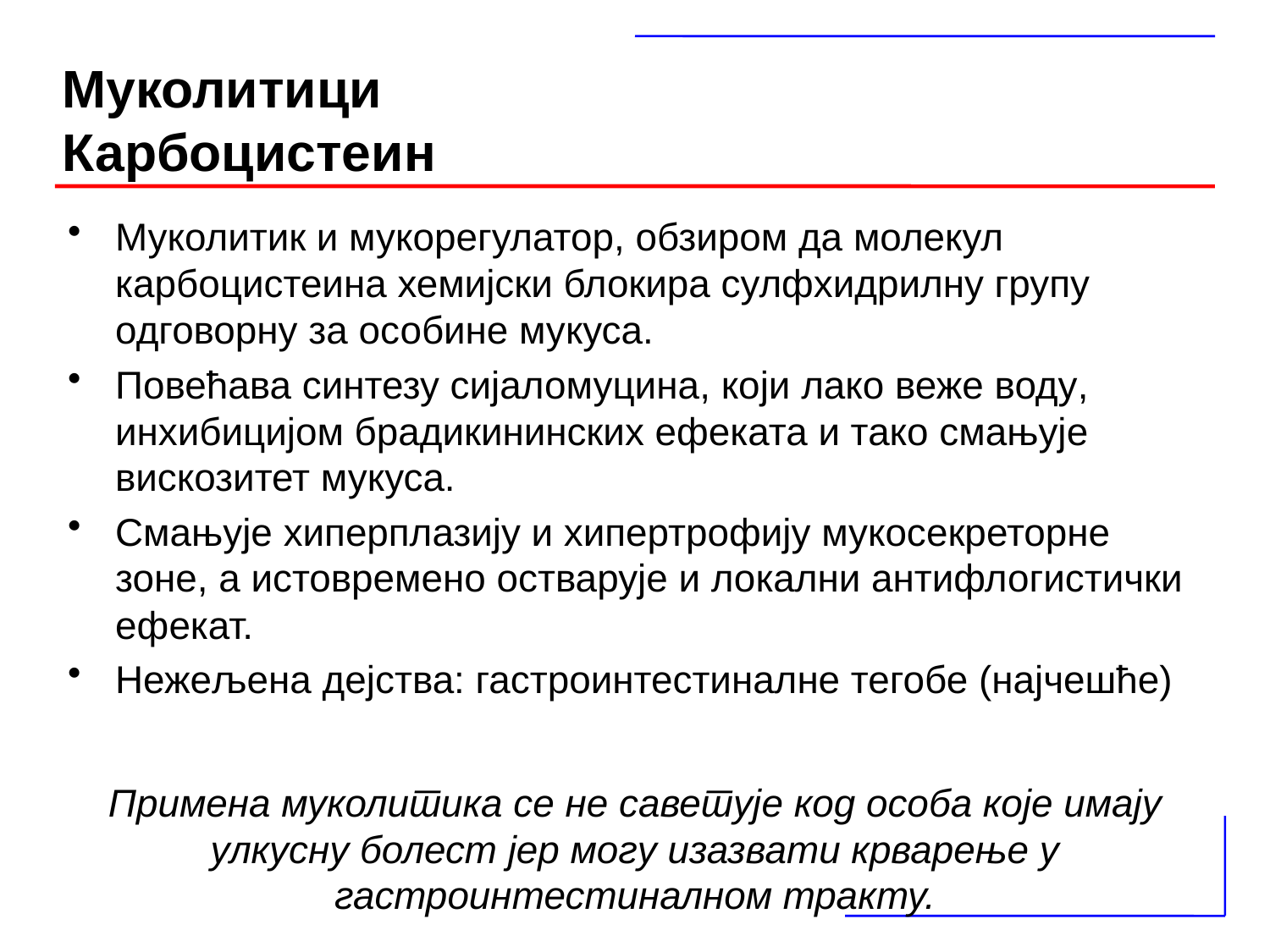

# Муколитици Карбоцистеин
Муколитик и мукорегулатор, обзиром да молекул карбоцистеина хемијски блокира сулфхидрилну групу одговорну за особине мукуса.
Повећава синтезу сијаломуцина, који лако веже воду, инхибицијом брадикининских ефеката и тако смањује вискозитет мукуса.
Смањује хиперплазију и хипертрофију мукосекреторне зоне, а истовремено остварује и локални антифлогистички ефекат.
Нежељена дејства: гастроинтестиналне тегобе (најчешће)

Примена муколитика се не саветујe код особа које имају улкусну болест јер могу изазвати крварење у гастроинтестиналном тракту.